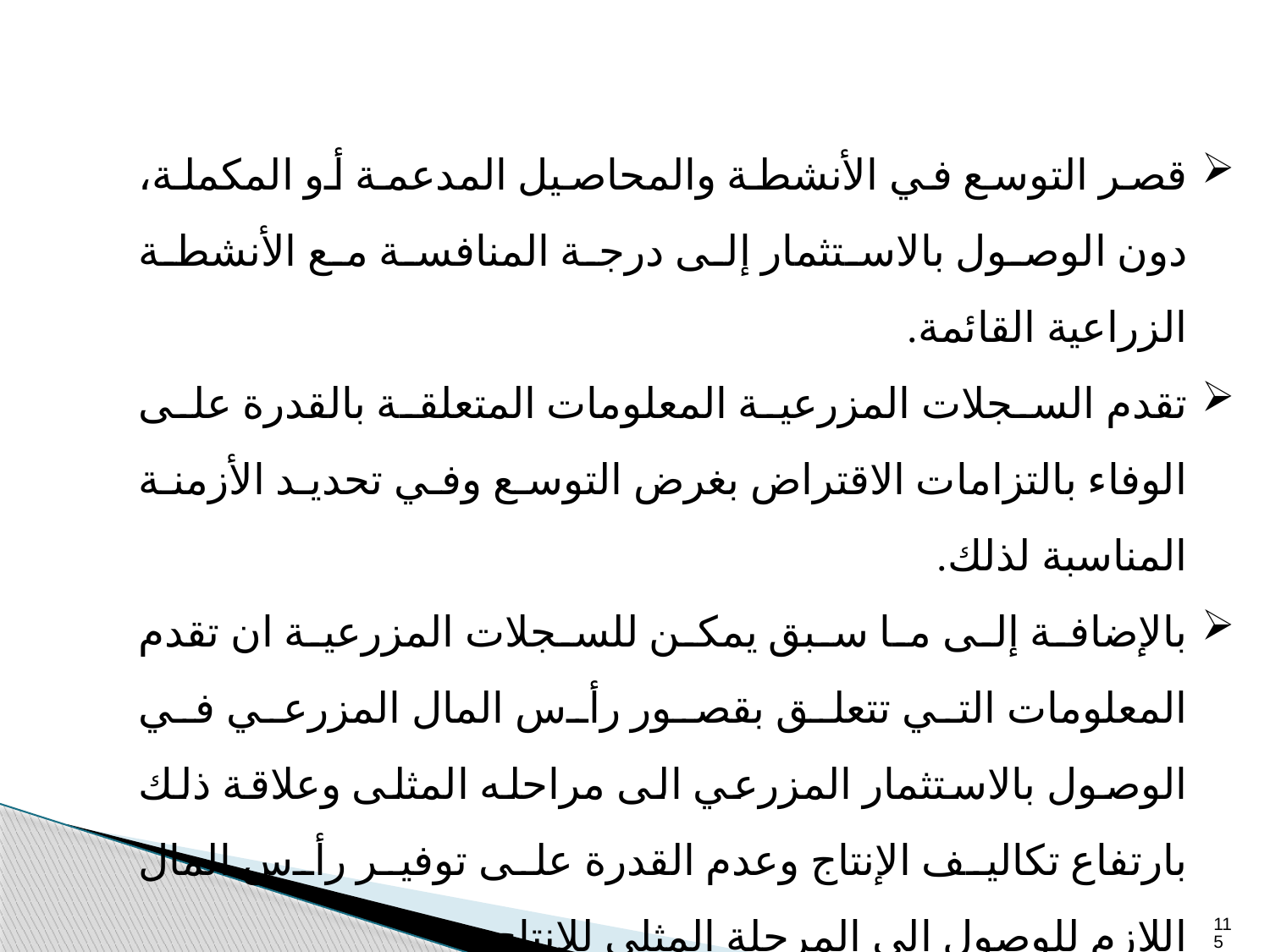

قصر التوسع في الأنشطة والمحاصيل المدعمة أو المكملة، دون الوصول بالاستثمار إلى درجة المنافسة مع الأنشطة الزراعية القائمة.
تقدم السجلات المزرعية المعلومات المتعلقة بالقدرة على الوفاء بالتزامات الاقتراض بغرض التوسع وفي تحديد الأزمنة المناسبة لذلك.
بالإضافة إلى ما سبق يمكن للسجلات المزرعية ان تقدم المعلومات التي تتعلق بقصور رأس المال المزرعي في الوصول بالاستثمار المزرعي الى مراحله المثلى وعلاقة ذلك بارتفاع تكاليف الإنتاج وعدم القدرة على توفير رأس المال اللازم للوصول الى المرحلة المثلى للإنتاج.
115